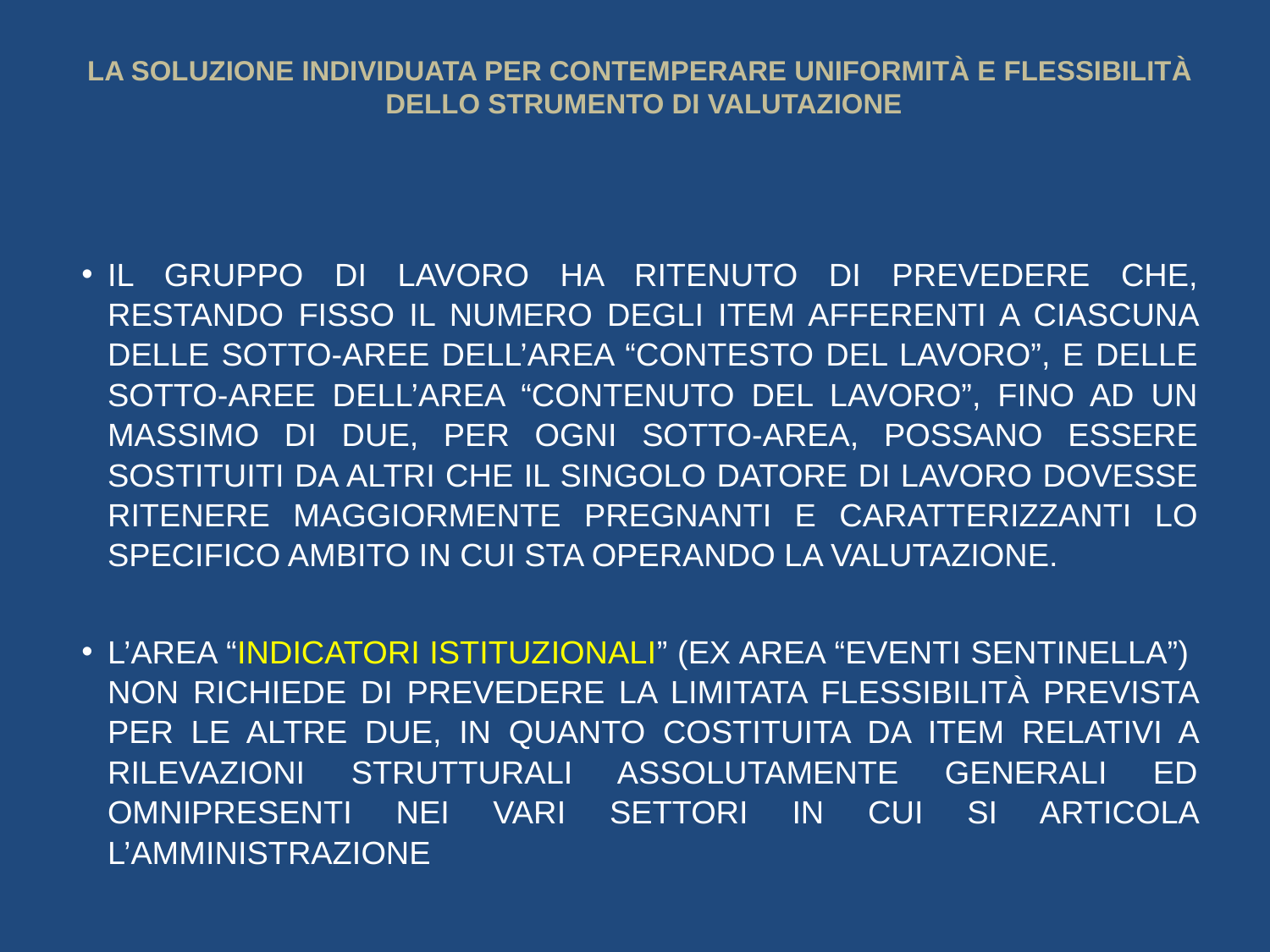

# LA SOLUZIONE INDIVIDUATA PER CONTEMPERARE UNIFORMITÀ E FLESSIBILITÀ  DELLO STRUMENTO DI VALUTAZIONE
IL GRUPPO DI LAVORO HA RITENUTO DI PREVEDERE CHE, RESTANDO FISSO IL NUMERO DEGLI ITEM AFFERENTI A CIASCUNA DELLE SOTTO-AREE DELL’AREA “CONTESTO DEL LAVORO”, E DELLE SOTTO-AREE DELL’AREA “CONTENUTO DEL LAVORO”, FINO AD UN MASSIMO DI DUE, PER OGNI SOTTO-AREA, POSSANO ESSERE SOSTITUITI DA ALTRI CHE IL SINGOLO DATORE DI LAVORO DOVESSE RITENERE MAGGIORMENTE PREGNANTI E CARATTERIZZANTI LO SPECIFICO AMBITO IN CUI STA OPERANDO LA VALUTAZIONE.

L’AREA “INDICATORI ISTITUZIONALI” (EX AREA “EVENTI SENTINELLA”)  NON RICHIEDE DI PREVEDERE LA LIMITATA FLESSIBILITÀ PREVISTA PER LE ALTRE DUE, IN QUANTO COSTITUITA DA ITEM RELATIVI A RILEVAZIONI STRUTTURALI ASSOLUTAMENTE GENERALI ED OMNIPRESENTI NEI VARI SETTORI IN CUI SI ARTICOLA L’AMMINISTRAZIONE